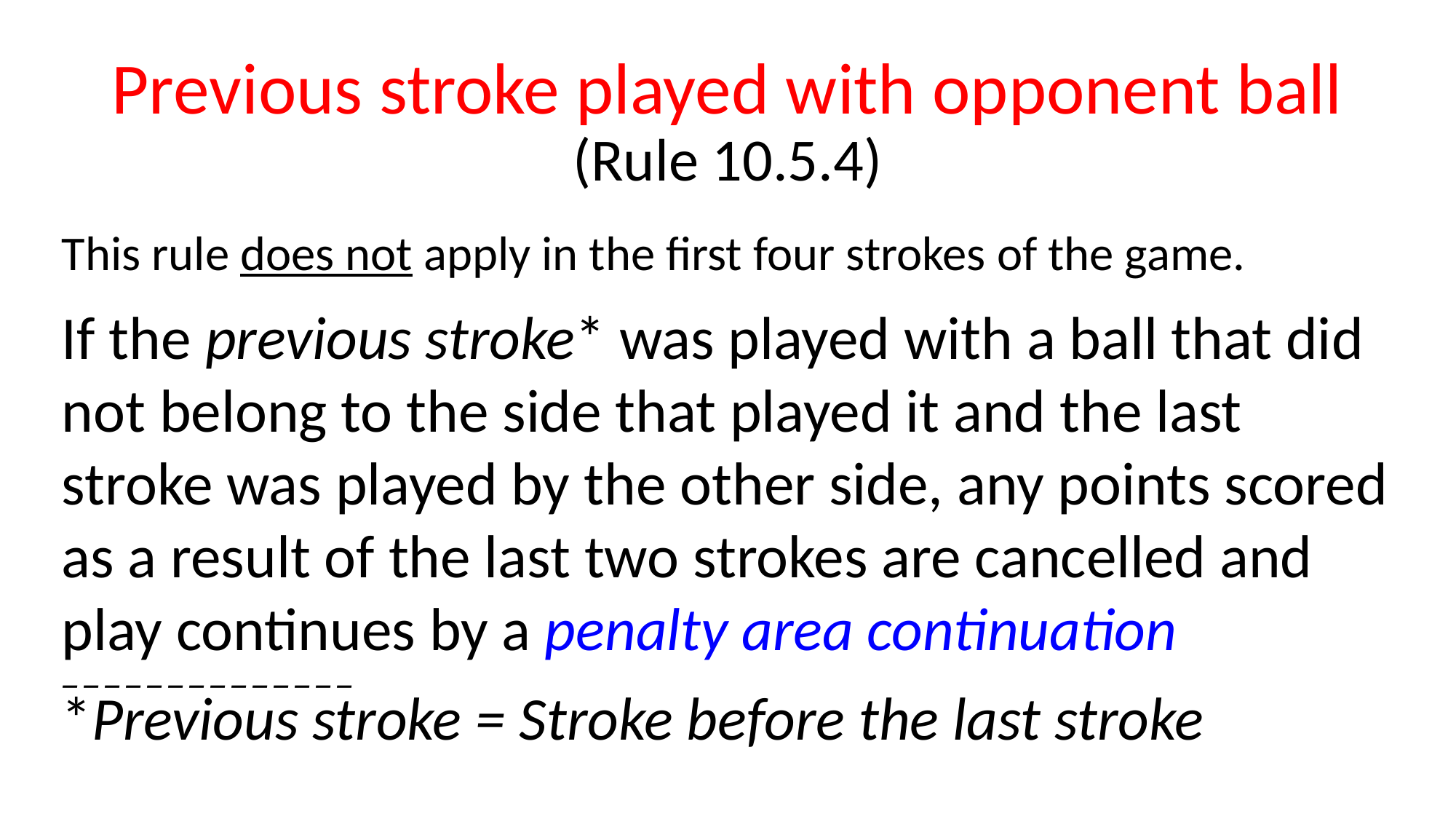

# Previous stroke played with opponent ball (Rule 10.5.4)
This rule does not apply in the first four strokes of the game.
If the previous stroke* was played with a ball that did not belong to the side that played it and the last stroke was played by the other side, any points scored as a result of the last two strokes are cancelled and play continues by a penalty area continuation
______________
*Previous stroke = Stroke before the last stroke